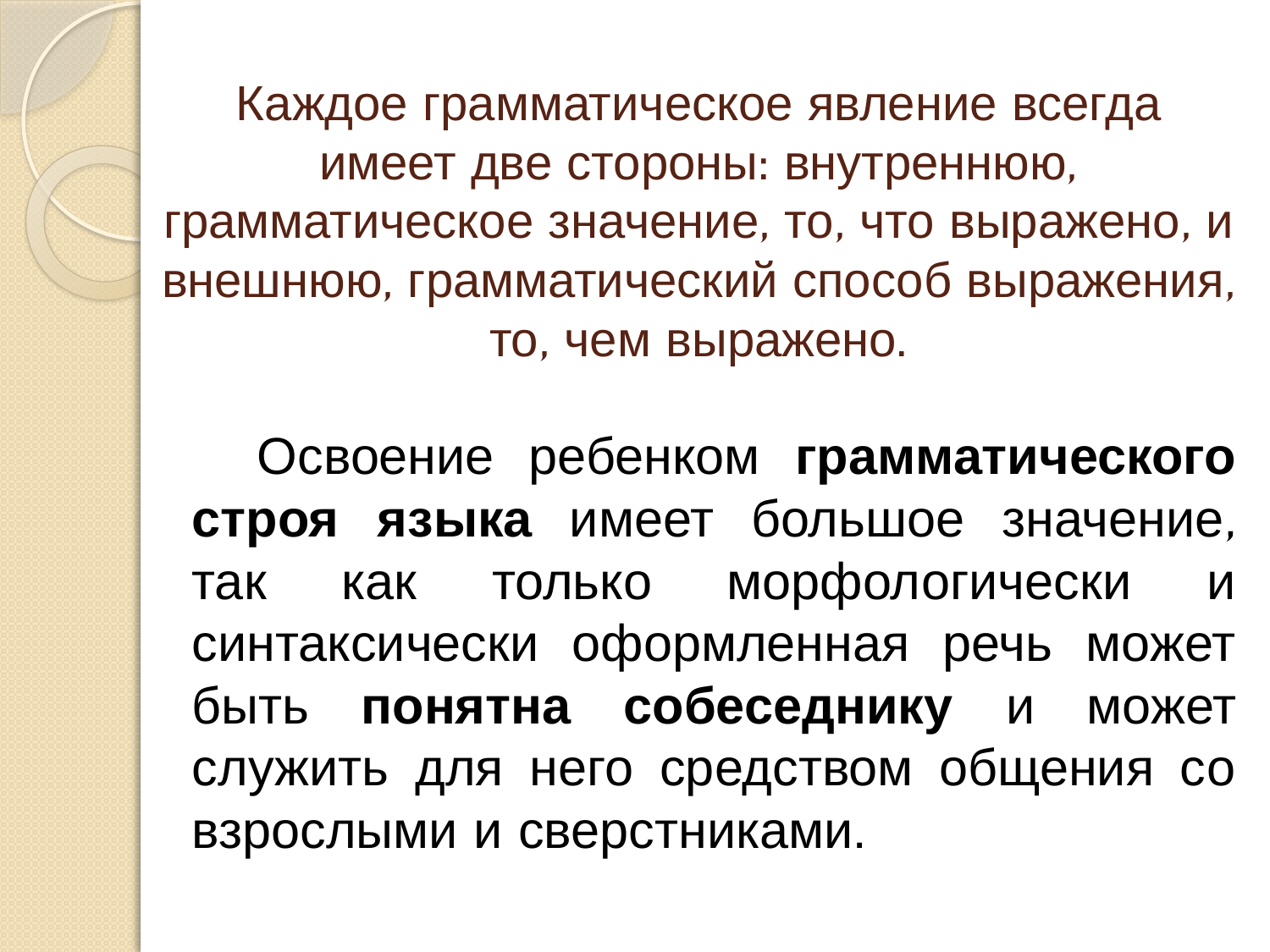

# Каждое грамматическое явление всегда имеет две стороны: внутреннюю, грамматическое значение, то, что выражено, и внешнюю, грамматический способ выражения, то, чем выражено.
   Освоение ребенком грамматического строя языка имеет большое значение, так как только морфологически и синтаксически оформленная речь может быть понятна собеседнику и может служить для него средством общения со взрослыми и сверстниками.